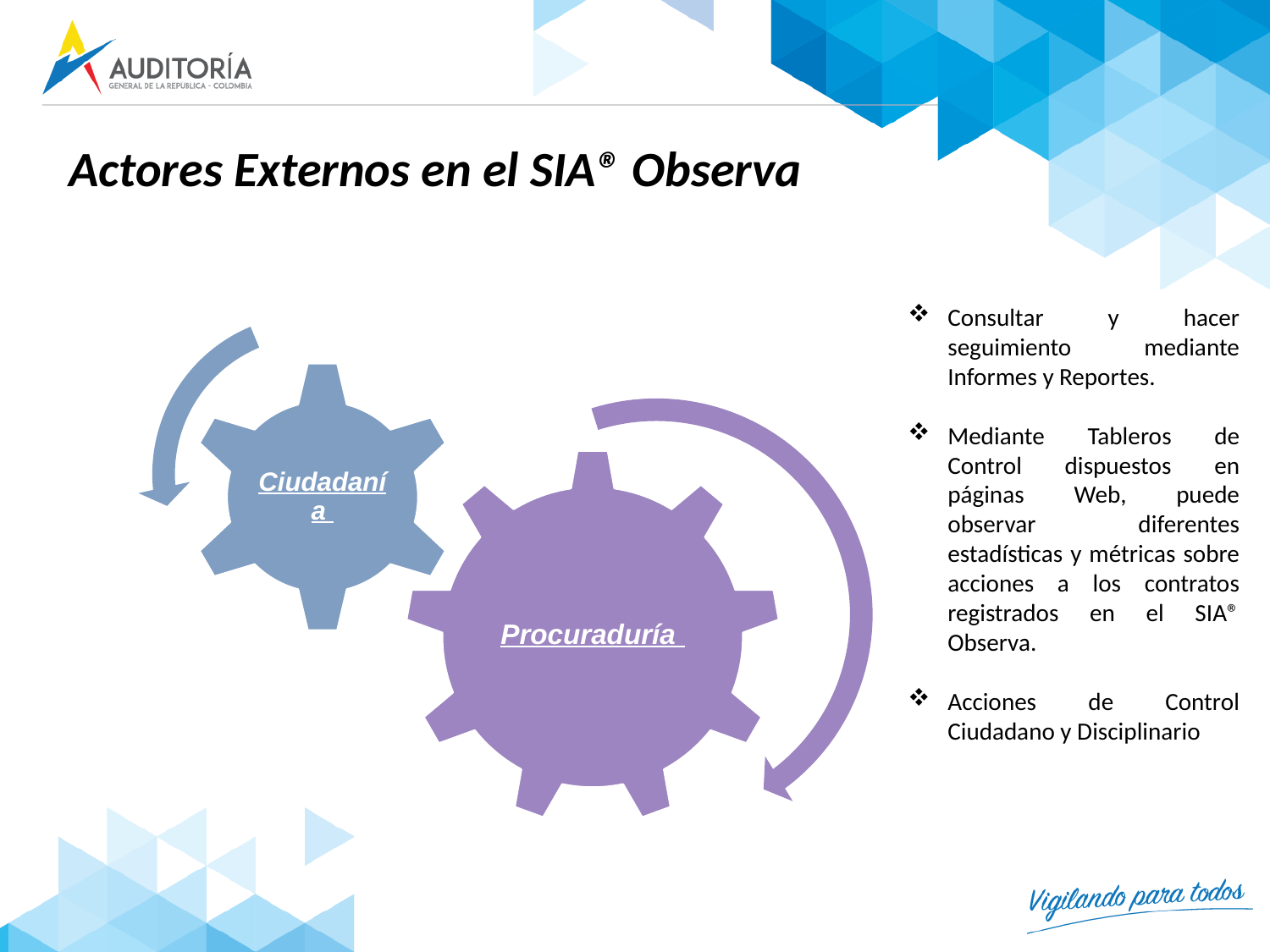

Actores Externos en el SIA® Observa
Procuraduría
Ciudadanía
Consultar y hacer seguimiento mediante Informes y Reportes.

Mediante Tableros de Control dispuestos en páginas Web, puede observar diferentes estadísticas y métricas sobre acciones a los contratos registrados en el SIA® Observa.

Acciones de Control Ciudadano y Disciplinario